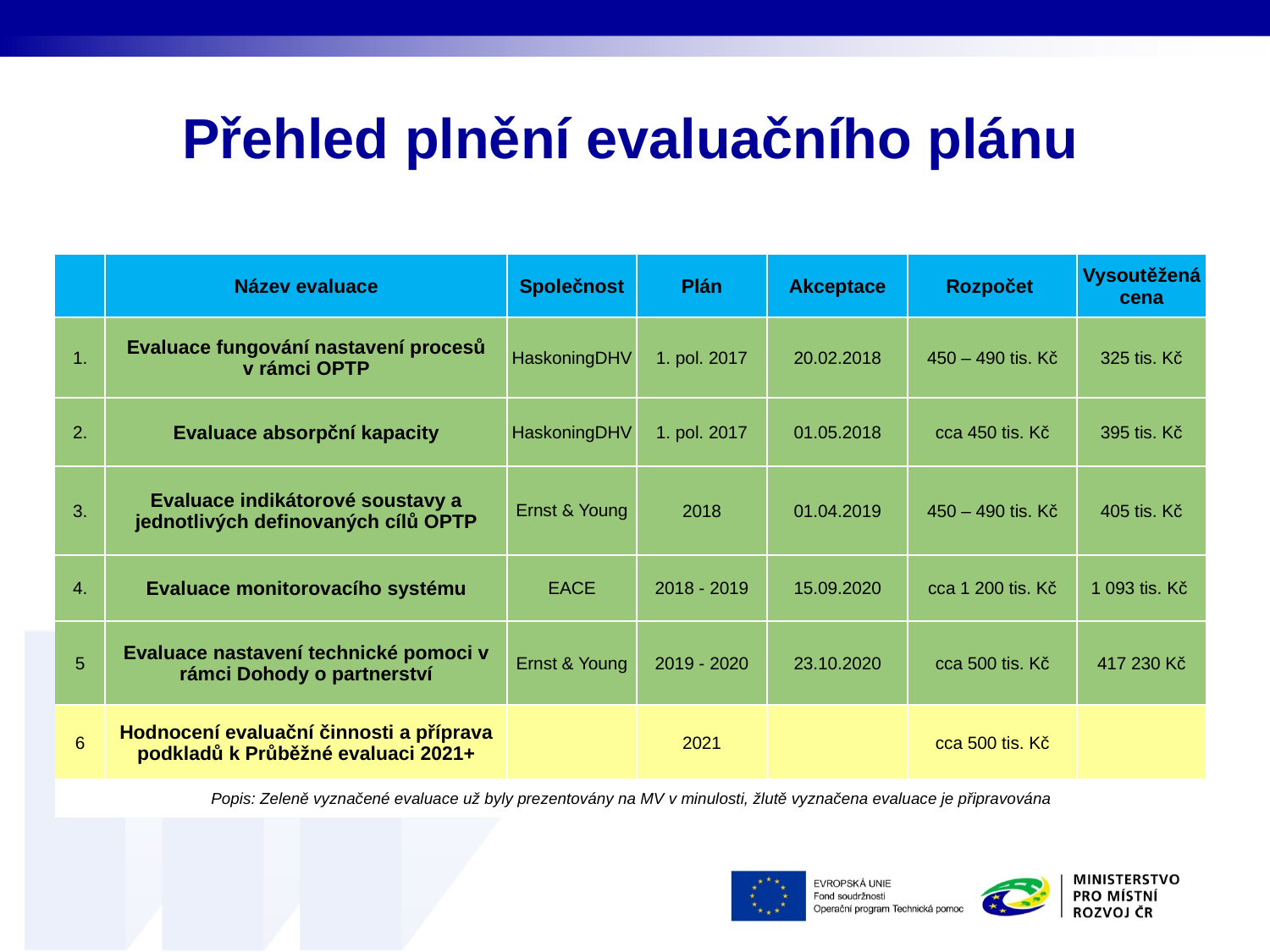

# Přehled plnění evaluačního plánu
|  | Název evaluace | Společnost | Plán | Akceptace | Rozpočet | Vysoutěžená cena |
| --- | --- | --- | --- | --- | --- | --- |
| 1. | Evaluace fungování nastavení procesů v rámci OPTP | HaskoningDHV | 1. pol. 2017 | 20.02.2018 | 450 – 490 tis. Kč | 325 tis. Kč |
| 2. | Evaluace absorpční kapacity | HaskoningDHV | 1. pol. 2017 | 01.05.2018 | cca 450 tis. Kč | 395 tis. Kč |
| 3. | Evaluace indikátorové soustavy a jednotlivých definovaných cílů OPTP | Ernst & Young | 2018 | 01.04.2019 | 450 – 490 tis. Kč | 405 tis. Kč |
| 4. | Evaluace monitorovacího systému | EACE | 2018 - 2019 | 15.09.2020 | cca 1 200 tis. Kč | 1 093 tis. Kč |
| 5 | Evaluace nastavení technické pomoci v rámci Dohody o partnerství | Ernst & Young | 2019 - 2020 | 23.10.2020 | cca 500 tis. Kč | 417 230 Kč |
| 6 | Hodnocení evaluační činnosti a příprava podkladů k Průběžné evaluaci 2021+ |  | 2021 |  | cca 500 tis. Kč |  |
| Popis: Zeleně vyznačené evaluace už byly prezentovány na MV v minulosti, žlutě vyznačena evaluace je připravována |  |  |  |  |  |  |